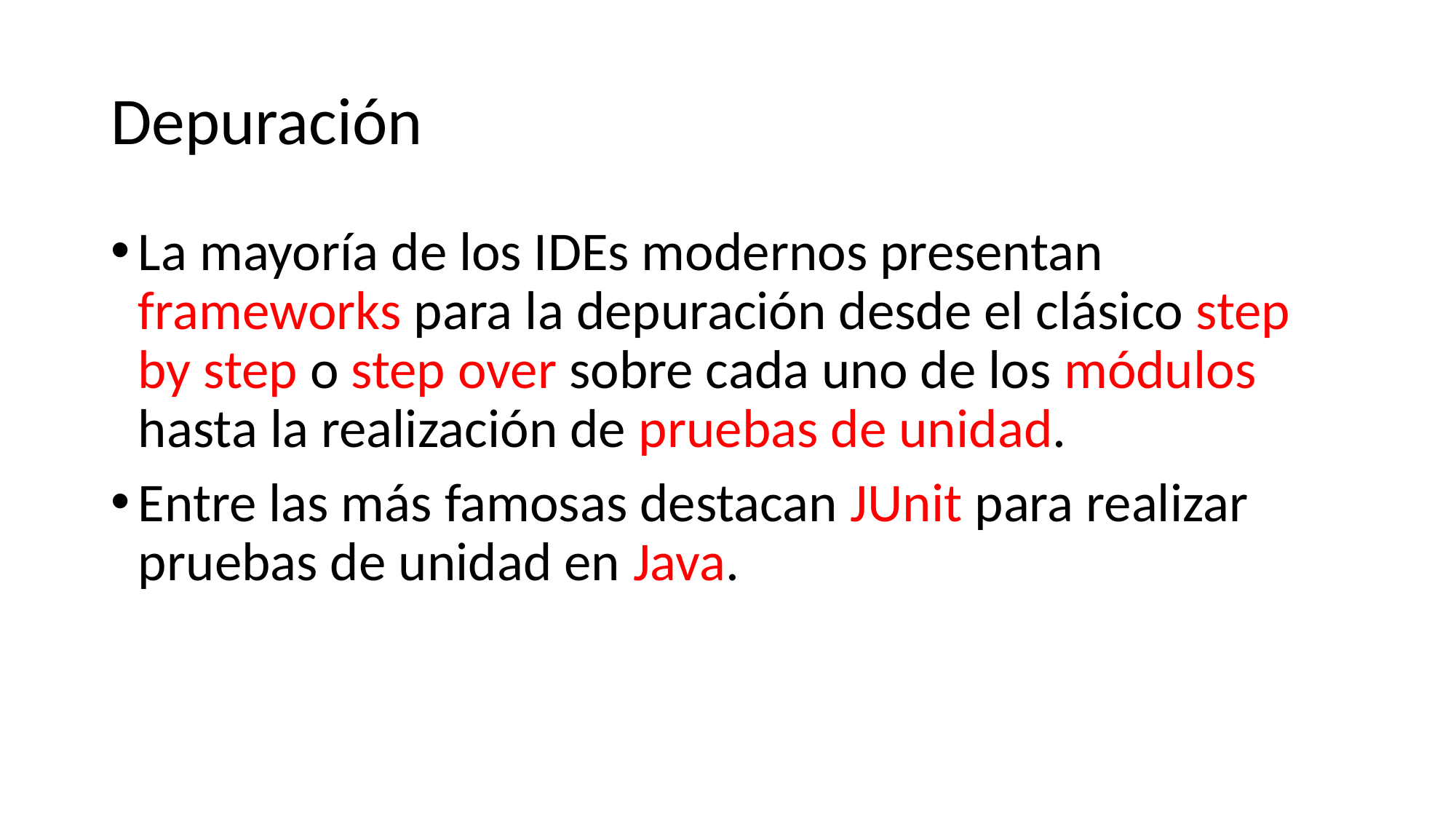

# Depuración
La mayoría de los IDEs modernos presentan frameworks para la depuración desde el clásico step by step o step over sobre cada uno de los módulos hasta la realización de pruebas de unidad.
Entre las más famosas destacan JUnit para realizar pruebas de unidad en Java.